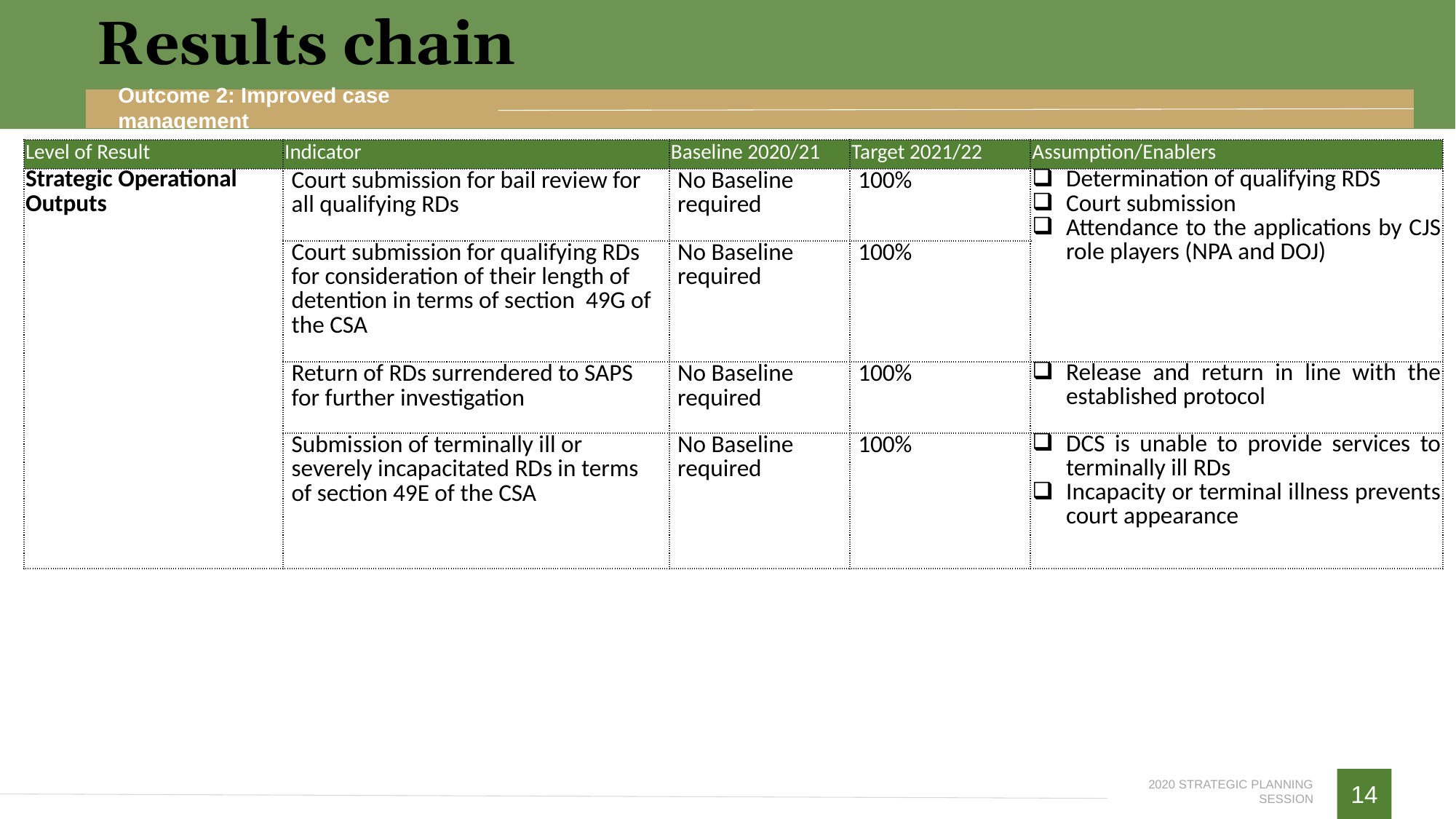

Results chain
Outcome 2: Improved case management
| Level of Result | Indicator | Baseline 2020/21 | Target 2021/22 | Assumption/Enablers |
| --- | --- | --- | --- | --- |
| Strategic Operational Outputs | Court submission for bail review for all qualifying RDs | No Baseline required | 100% | Determination of qualifying RDS Court submission Attendance to the applications by CJS role players (NPA and DOJ) |
|  | Court submission for qualifying RDs for consideration of their length of detention in terms of section 49G of the CSA | No Baseline required | 100% |  |
|  | Return of RDs surrendered to SAPS for further investigation | No Baseline required | 100% | Release and return in line with the established protocol |
|  | Submission of terminally ill or severely incapacitated RDs in terms of section 49E of the CSA | No Baseline required | 100% | DCS is unable to provide services to terminally ill RDs Incapacity or terminal illness prevents court appearance |